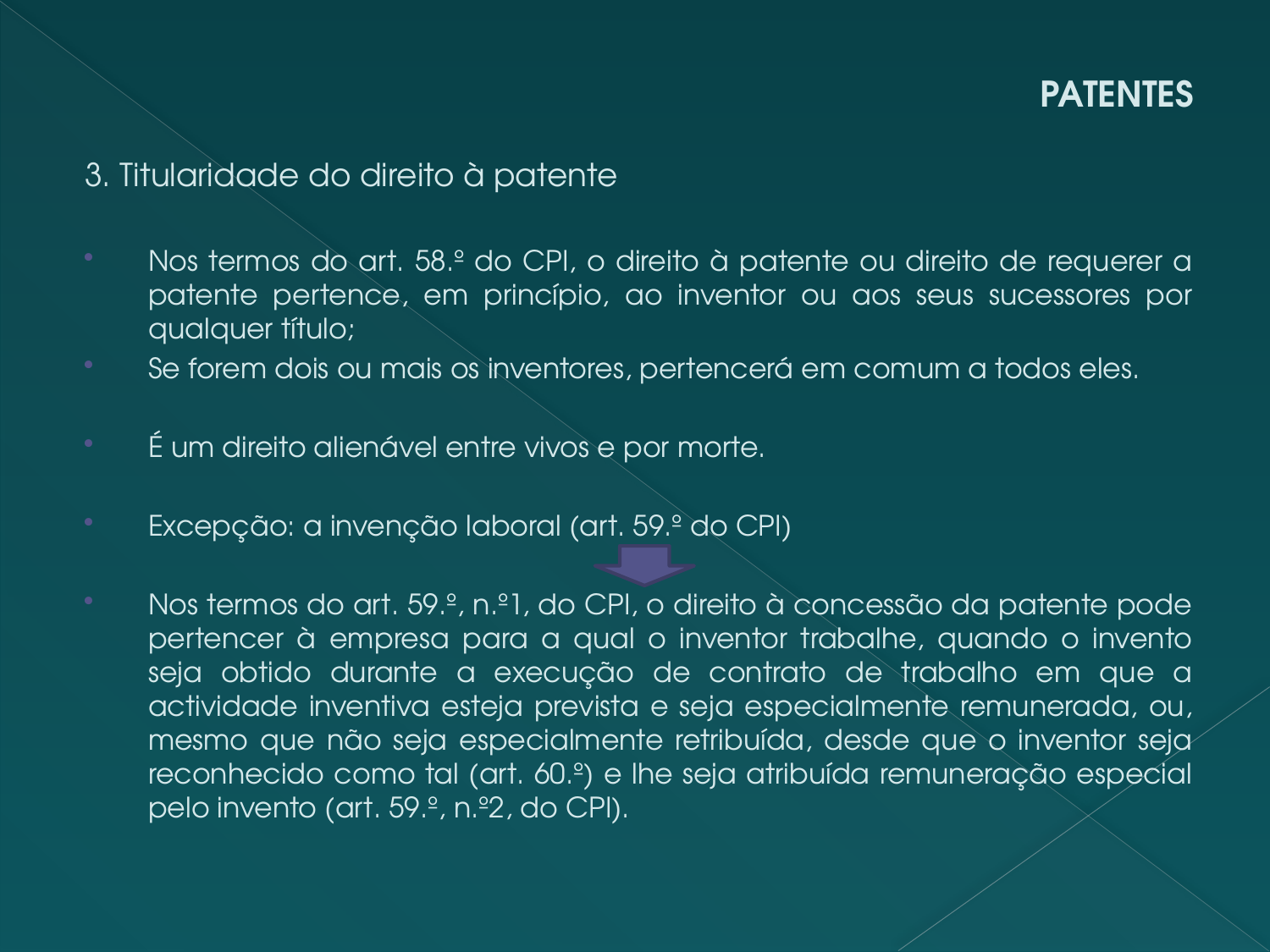

# PATENTES
3. Titularidade do direito à patente

Nos termos do art. 58.º do CPI, o direito à patente ou direito de requerer a patente pertence, em princípio, ao inventor ou aos seus sucessores por qualquer título;
Se forem dois ou mais os inventores, pertencerá em comum a todos eles.

É um direito alienável entre vivos e por morte.

Excepção: a invenção laboral (art. 59.º do CPI)

Nos termos do art. 59.º, n.º1, do CPI, o direito à concessão da patente pode pertencer à empresa para a qual o inventor trabalhe, quando o invento seja obtido durante a execução de contrato de trabalho em que a actividade inventiva esteja prevista e seja especialmente remunerada, ou, mesmo que não seja especialmente retribuída, desde que o inventor seja reconhecido como tal (art. 60.º) e lhe seja atribuída remuneração especial pelo invento (art. 59.º, n.º2, do CPI).